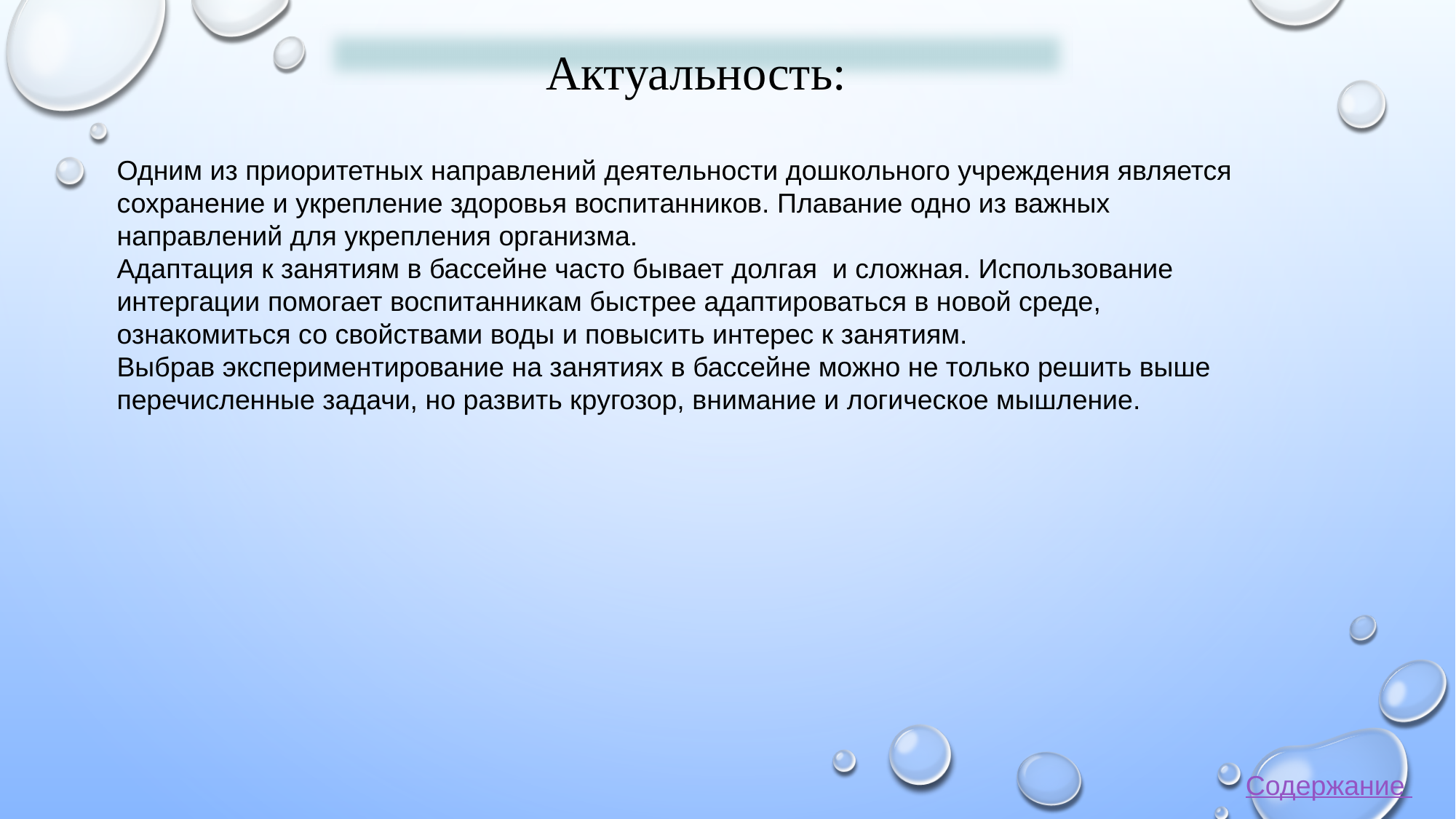

Актуальность:
Одним из приоритетных направлений деятельности дошкольного учреждения является сохранение и укрепление здоровья воспитанников. Плавание одно из важных направлений для укрепления организма.
Адаптация к занятиям в бассейне часто бывает долгая  и сложная. Использование интергации помогает воспитанникам быстрее адаптироваться в новой среде, ознакомиться со свойствами воды и повысить интерес к занятиям.
Выбрав экспериментирование на занятиях в бассейне можно не только решить выше перечисленные задачи, но развить кругозор, внимание и логическое мышление.
Содержание